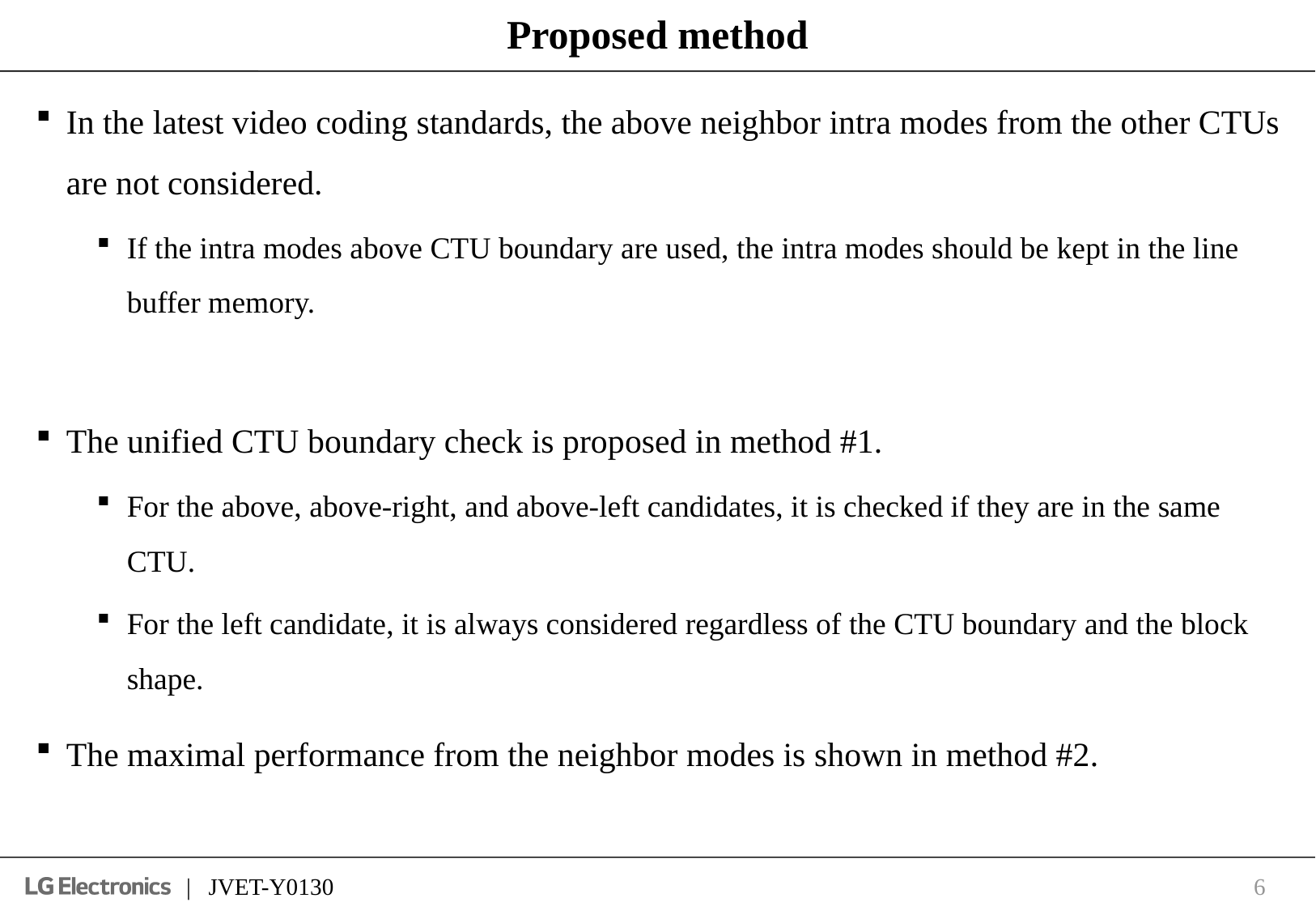

# Proposed method
In the latest video coding standards, the above neighbor intra modes from the other CTUs are not considered.
If the intra modes above CTU boundary are used, the intra modes should be kept in the line buffer memory.

The unified CTU boundary check is proposed in method #1.
For the above, above-right, and above-left candidates, it is checked if they are in the same CTU.
For the left candidate, it is always considered regardless of the CTU boundary and the block shape.
The maximal performance from the neighbor modes is shown in method #2.
6